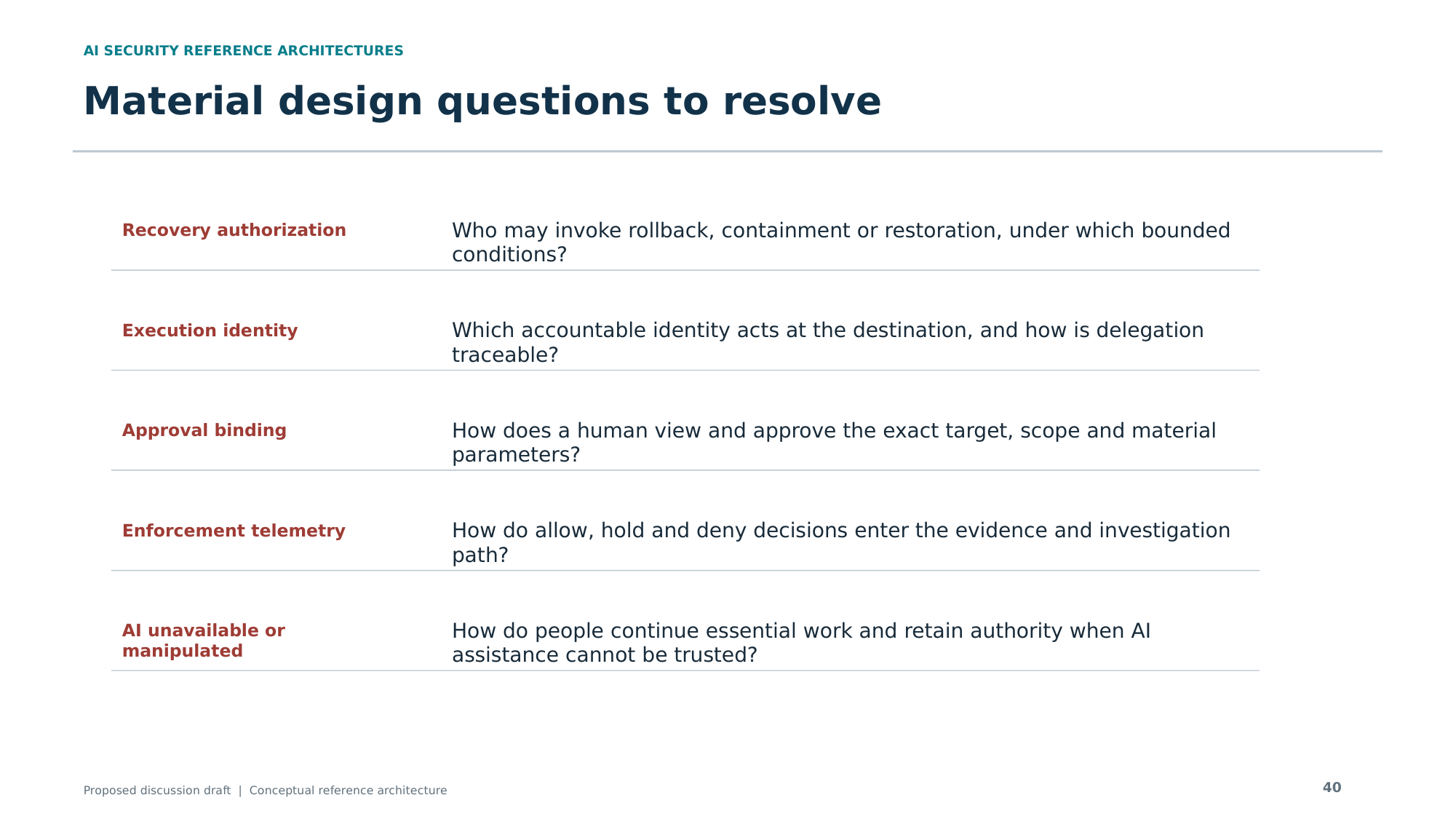

AI SECURITY REFERENCE ARCHITECTURES
Material design questions to resolve

Who may invoke rollback, containment or restoration, under which bounded conditions?
Recovery authorization

Which accountable identity acts at the destination, and how is delegation traceable?
Execution identity

How does a human view and approve the exact target, scope and material parameters?
Approval binding

How do allow, hold and deny decisions enter the evidence and investigation path?
Enforcement telemetry

How do people continue essential work and retain authority when AI assistance cannot be trusted?
AI unavailable or manipulated

40
Proposed discussion draft  |  Conceptual reference architecture